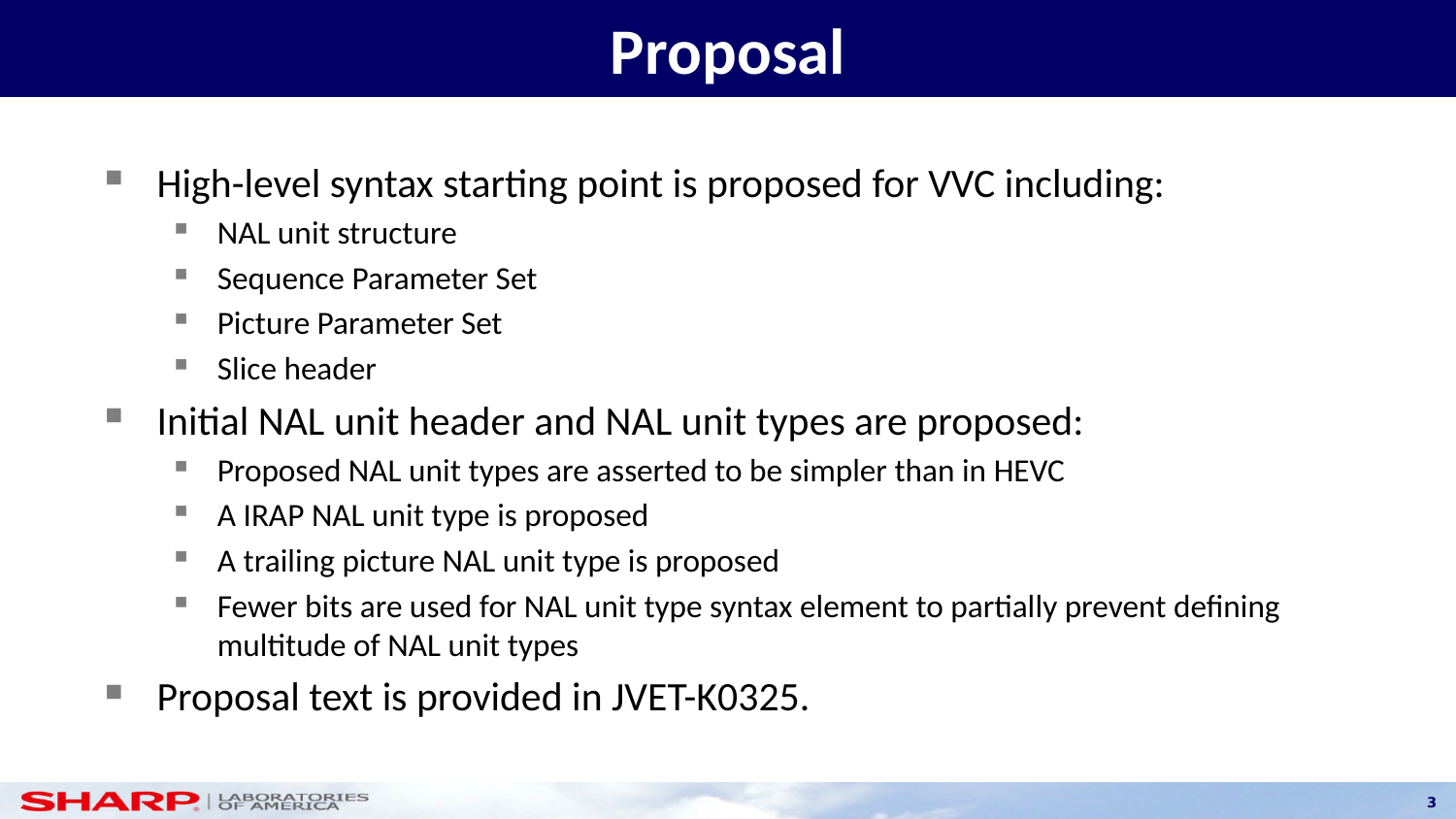

# Proposal
High-level syntax starting point is proposed for VVC including:
NAL unit structure
Sequence Parameter Set
Picture Parameter Set
Slice header
Initial NAL unit header and NAL unit types are proposed:
Proposed NAL unit types are asserted to be simpler than in HEVC
A IRAP NAL unit type is proposed
A trailing picture NAL unit type is proposed
Fewer bits are used for NAL unit type syntax element to partially prevent defining multitude of NAL unit types
Proposal text is provided in JVET-K0325.